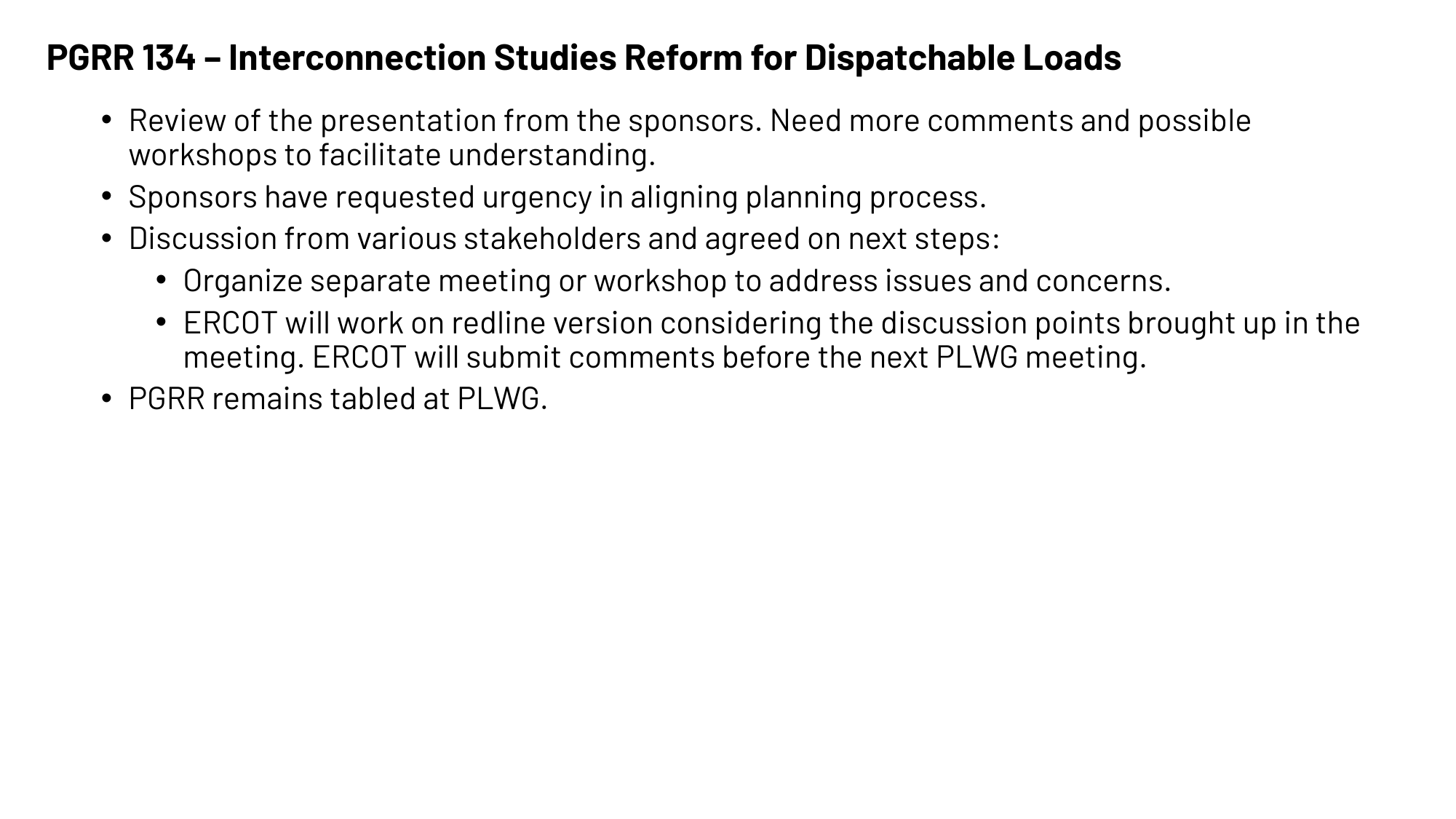

PGRR 134 – Interconnection Studies Reform for Dispatchable Loads
Review of the presentation from the sponsors. Need more comments and possible workshops to facilitate understanding.
Sponsors have requested urgency in aligning planning process.
Discussion from various stakeholders and agreed on next steps:
Organize separate meeting or workshop to address issues and concerns.
ERCOT will work on redline version considering the discussion points brought up in the meeting. ERCOT will submit comments before the next PLWG meeting.
PGRR remains tabled at PLWG.